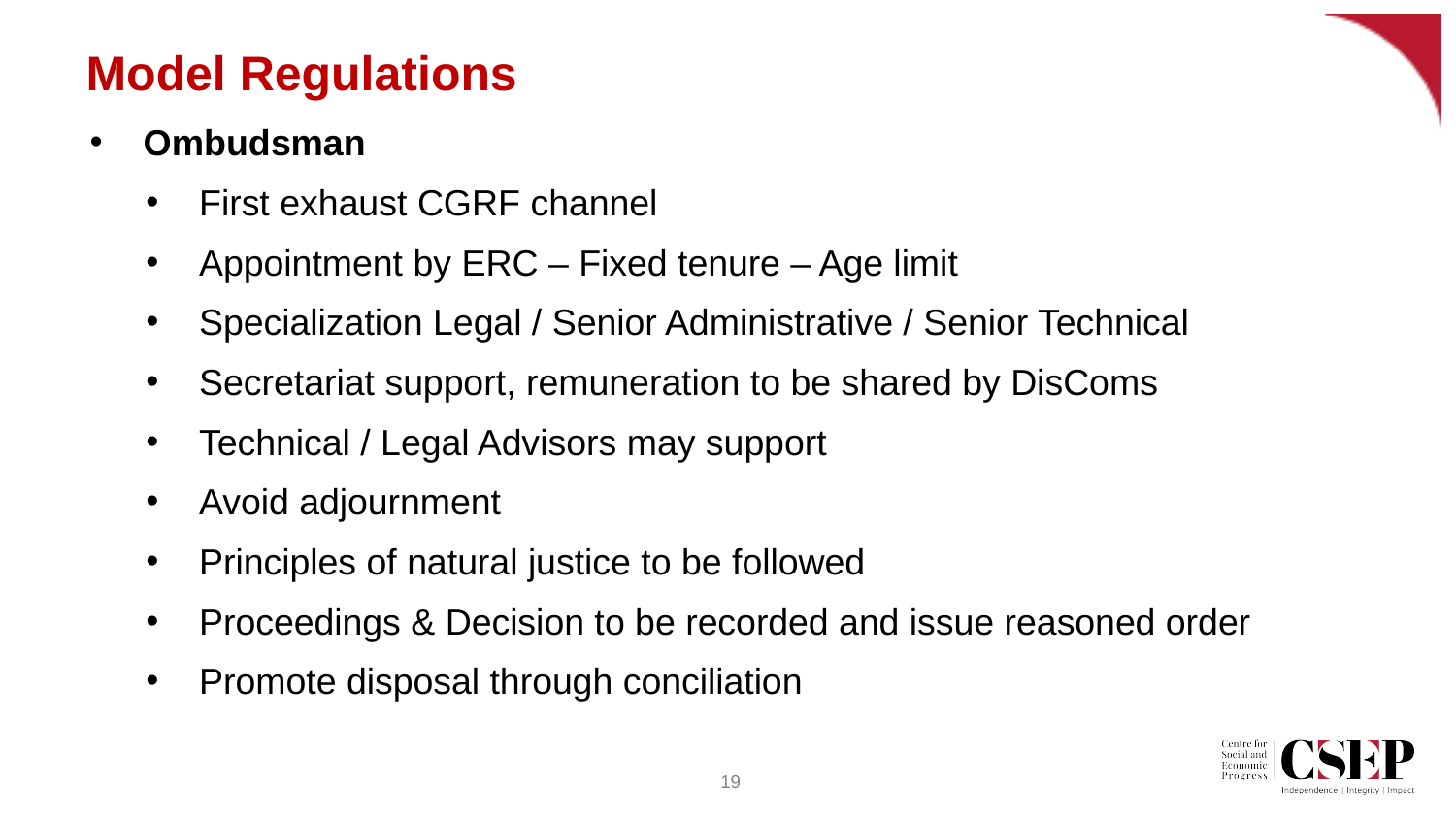

# Model Regulations
Ombudsman
First exhaust CGRF channel
Appointment by ERC – Fixed tenure – Age limit
Specialization Legal / Senior Administrative / Senior Technical
Secretariat support, remuneration to be shared by DisComs
Technical / Legal Advisors may support
Avoid adjournment
Principles of natural justice to be followed
Proceedings & Decision to be recorded and issue reasoned order
Promote disposal through conciliation